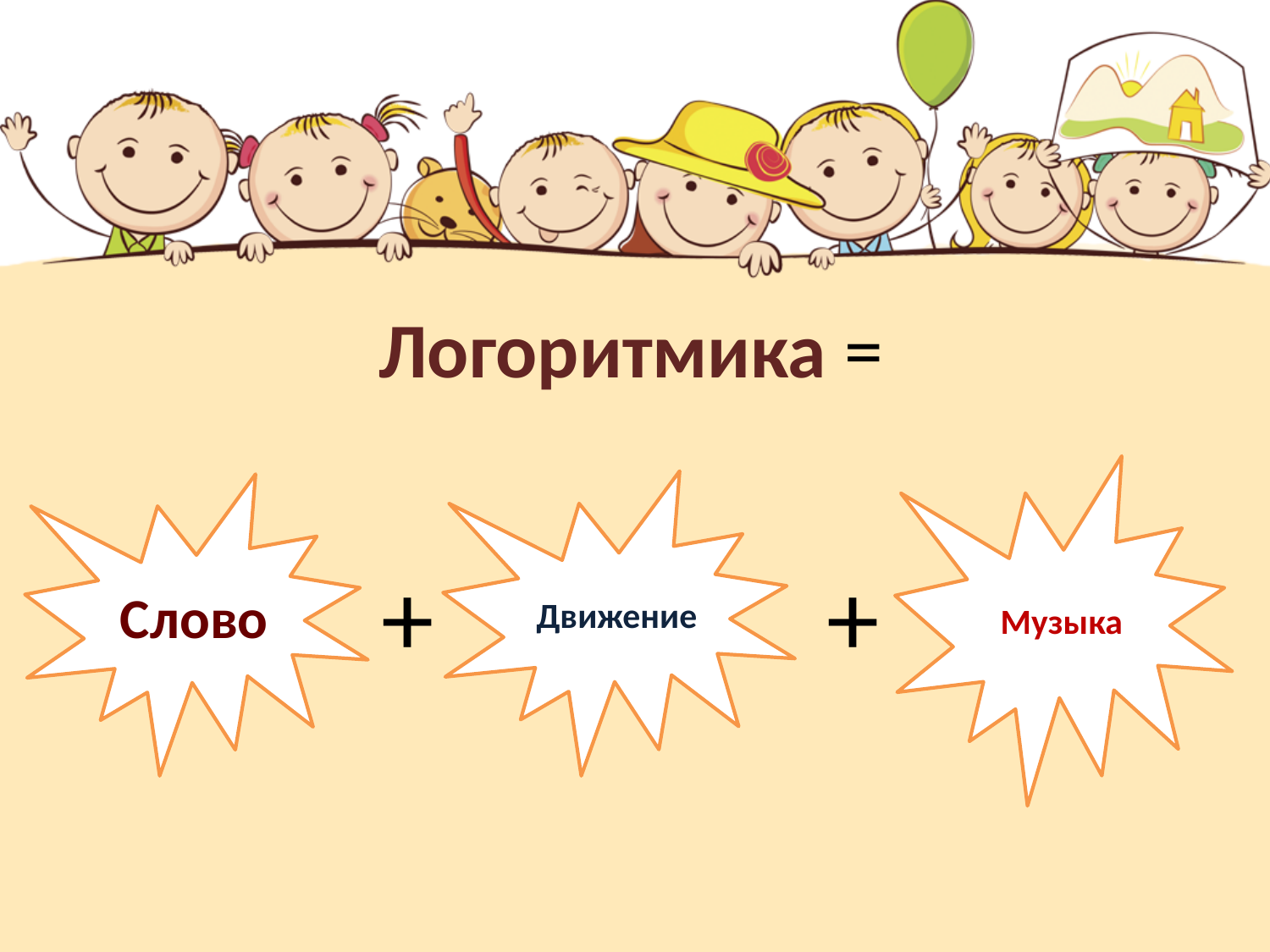

# Логоритмика =

                     +                              +
Музыка
Движение
Слово